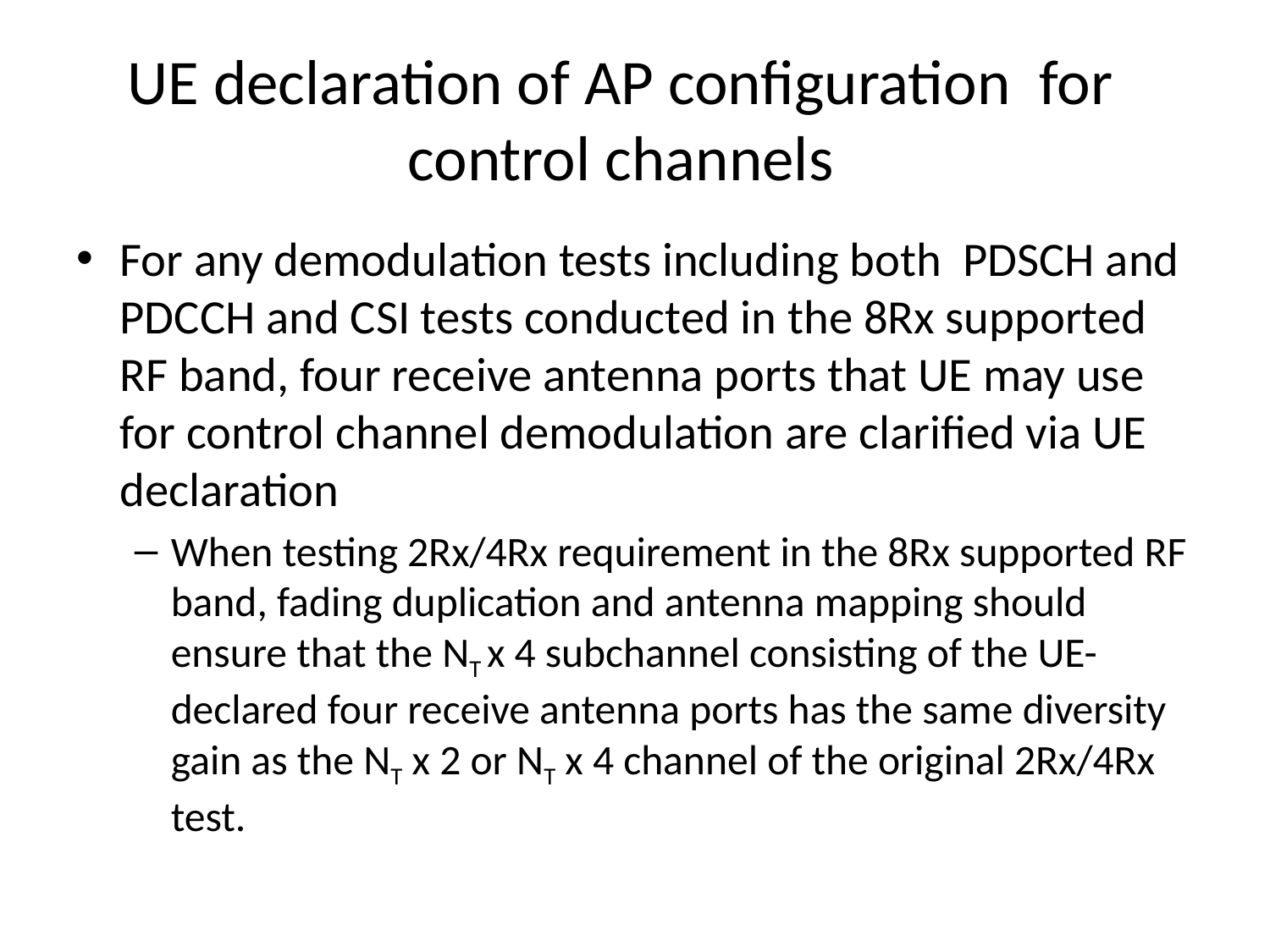

# UE declaration of AP configuration  for control channels
For any demodulation tests including both  PDSCH and PDCCH and CSI tests conducted in the 8Rx supported RF band, four receive antenna ports that UE may use for control channel demodulation are clarified via UE declaration
When testing 2Rx/4Rx requirement in the 8Rx supported RF band, fading duplication and antenna mapping should ensure that the NT x 4 subchannel consisting of the UE-declared four receive antenna ports has the same diversity gain as the NT x 2 or NT x 4 channel of the original 2Rx/4Rx test.